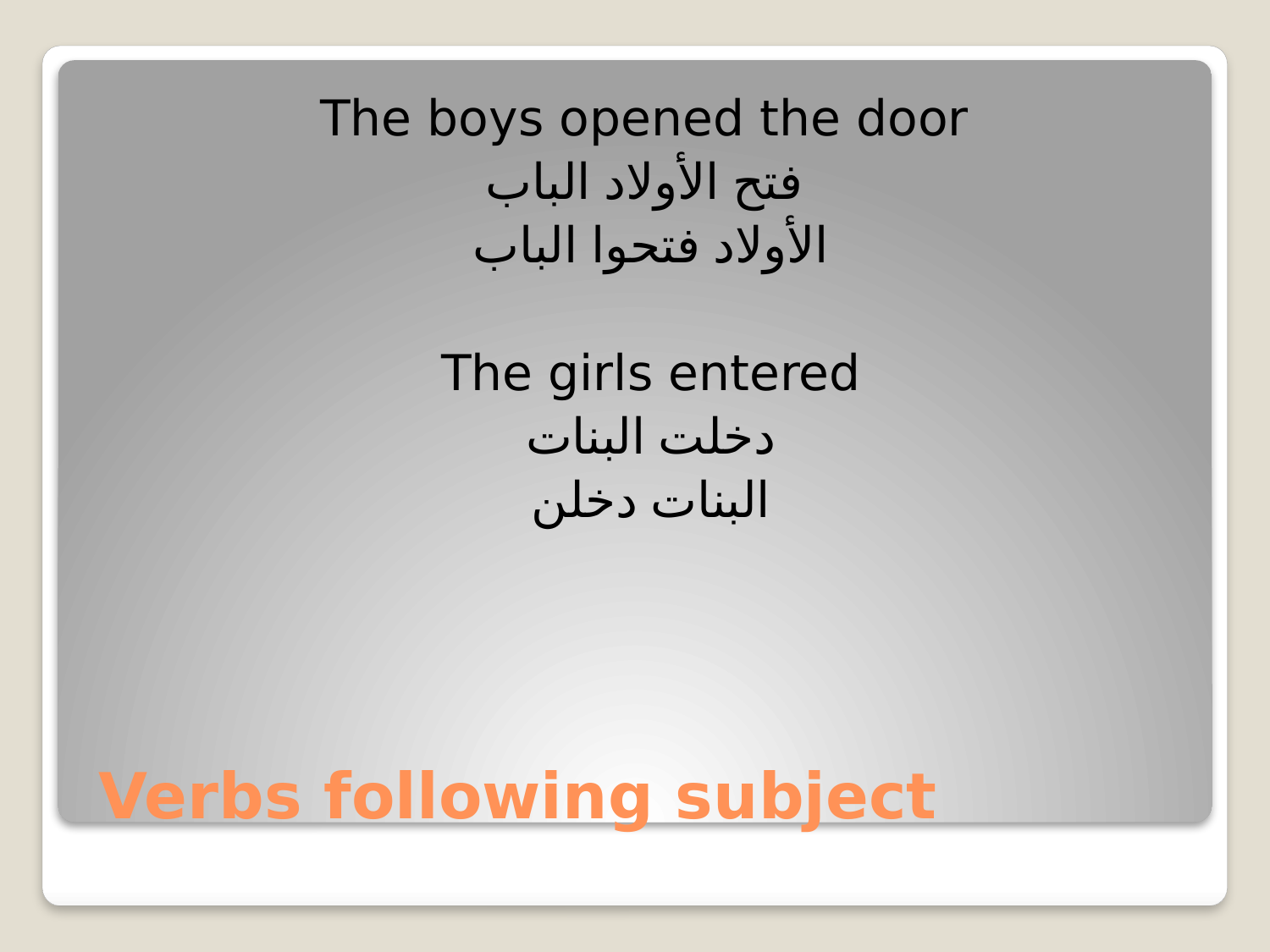

The boys opened the door
فتح الأولاد الباب
الأولاد فتحوا الباب

The girls entered
دخلت البنات
البنات دخلن
# Verbs following subject